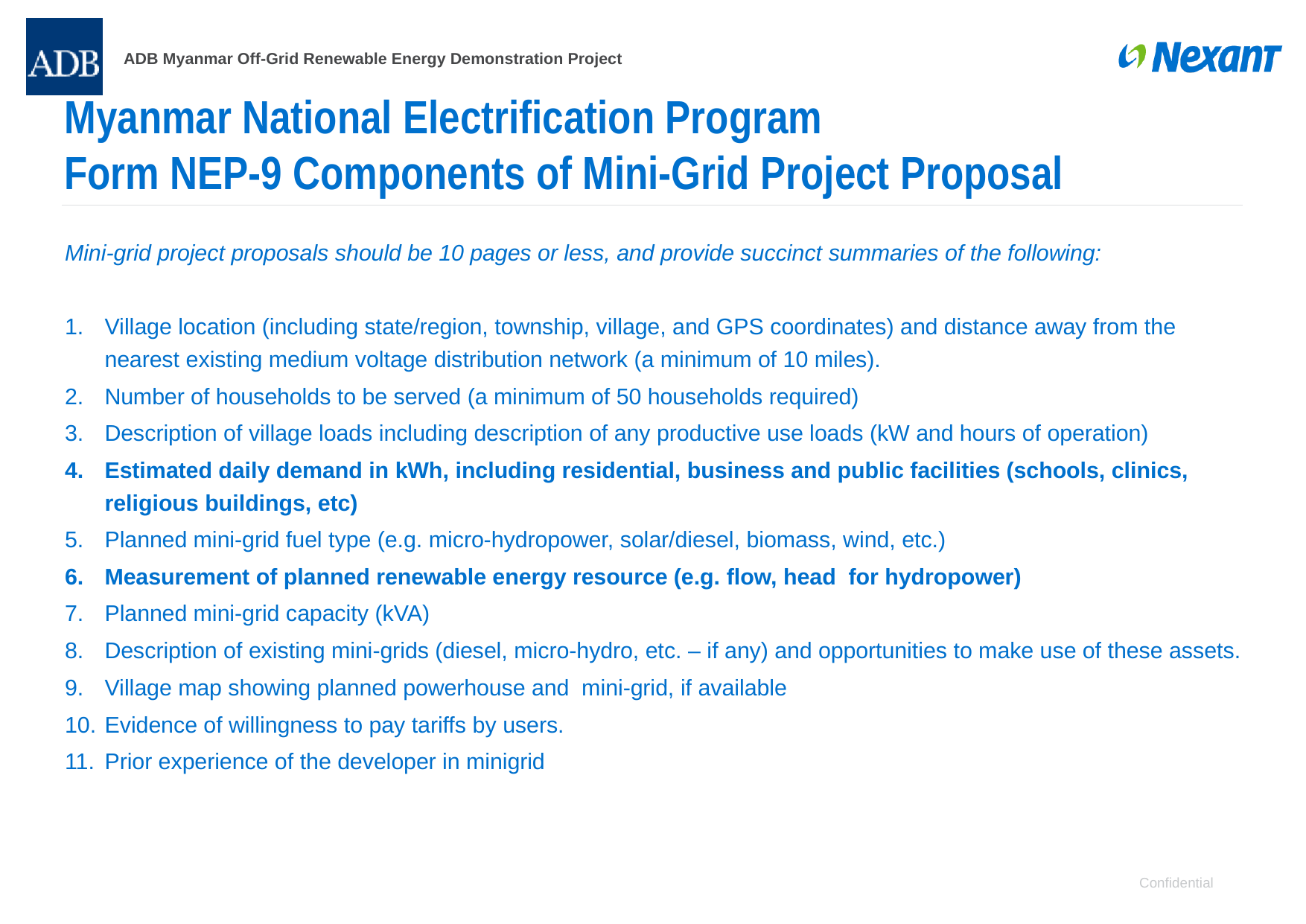

# Myanmar National Electrification Program Form NEP-9 Components of Mini-Grid Project Proposal
Mini-grid project proposals should be 10 pages or less, and provide succinct summaries of the following:

Village location (including state/region, township, village, and GPS coordinates) and distance away from the nearest existing medium voltage distribution network (a minimum of 10 miles).
Number of households to be served (a minimum of 50 households required)
Description of village loads including description of any productive use loads (kW and hours of operation)
Estimated daily demand in kWh, including residential, business and public facilities (schools, clinics, religious buildings, etc)
Planned mini-grid fuel type (e.g. micro-hydropower, solar/diesel, biomass, wind, etc.)
Measurement of planned renewable energy resource (e.g. flow, head  for hydropower)
Planned mini-grid capacity (kVA)
Description of existing mini-grids (diesel, micro-hydro, etc. – if any) and opportunities to make use of these assets.
Village map showing planned powerhouse and  mini-grid, if available
Evidence of willingness to pay tariffs by users.
Prior experience of the developer in minigrid